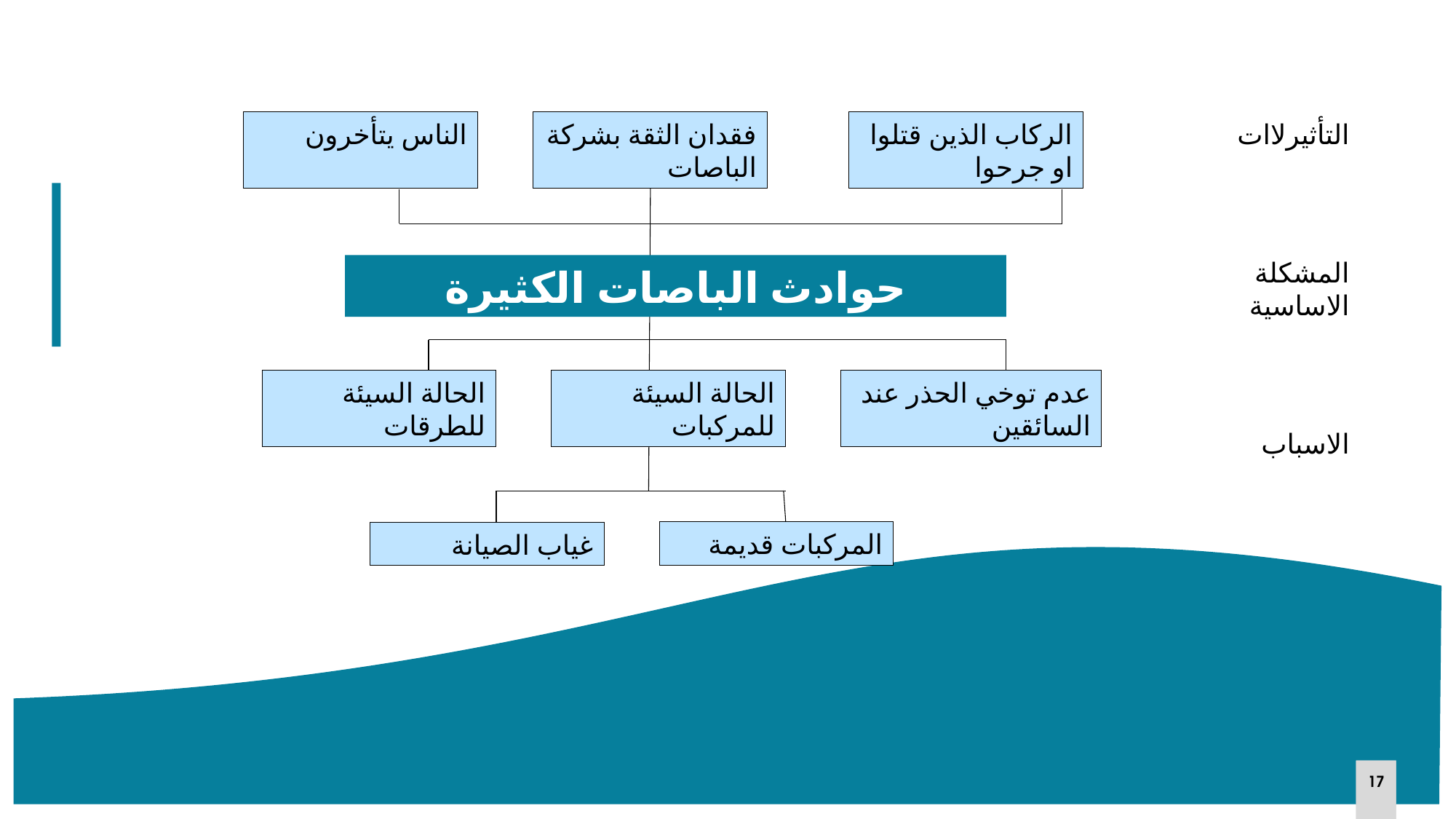

فقدان الثقة بشركة الباصات
الركاب الذين قتلوا او جرحوا
التأثيرلاات
الناس يتأخرون

المشكلة الاساسية
حوادث الباصات الكثيرة
الحالة السيئة للمركبات
عدم توخي الحذر عند السائقين
الحالة السيئة للطرقات
الاسباب
المركبات قديمة
غياب الصيانة